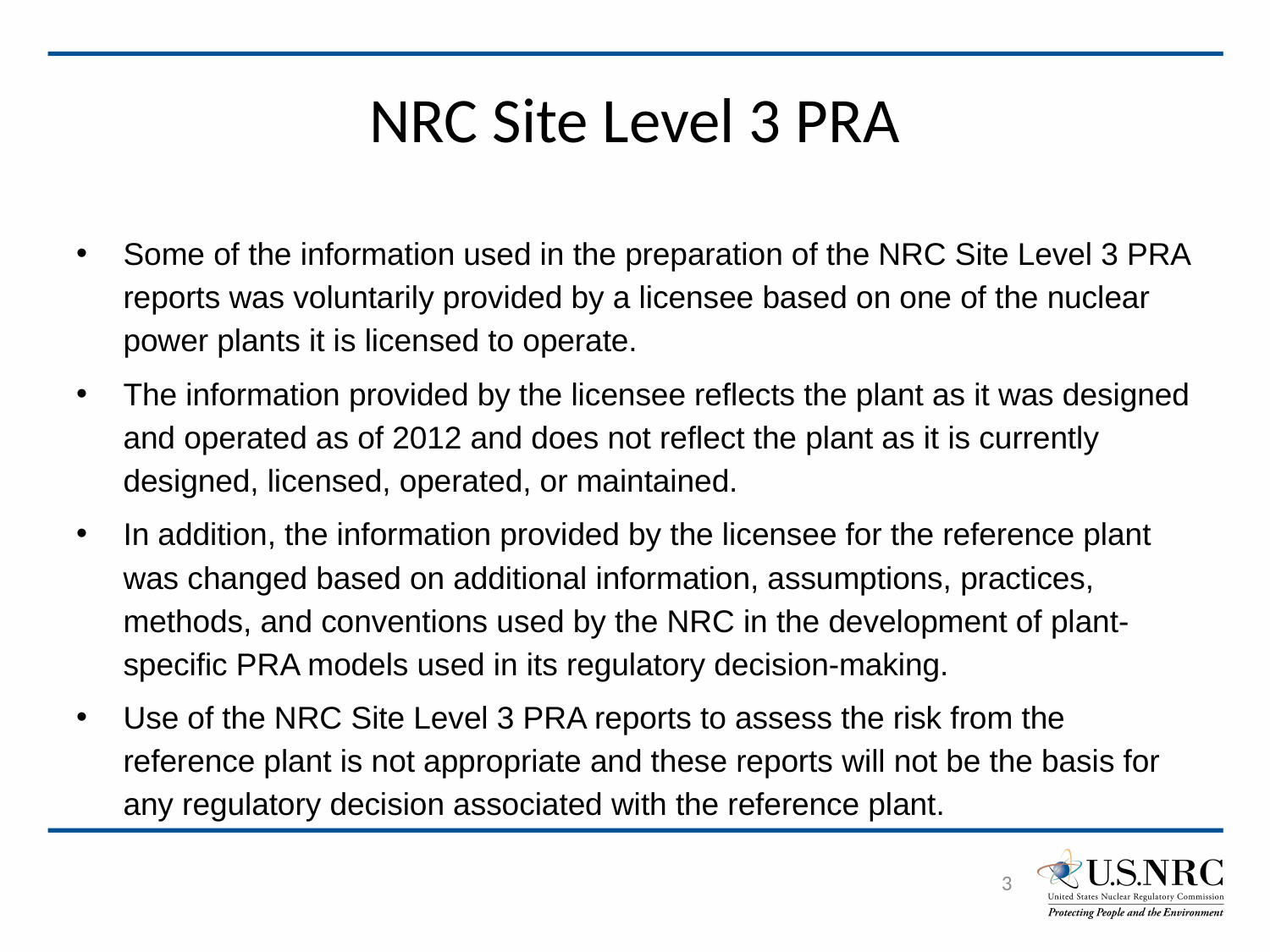

# NRC Site Level 3 PRA
Some of the information used in the preparation of the NRC Site Level 3 PRA reports was voluntarily provided by a licensee based on one of the nuclear power plants it is licensed to operate.
The information provided by the licensee reflects the plant as it was designed and operated as of 2012 and does not reflect the plant as it is currently designed, licensed, operated, or maintained.
In addition, the information provided by the licensee for the reference plant was changed based on additional information, assumptions, practices, methods, and conventions used by the NRC in the development of plant-specific PRA models used in its regulatory decision-making.
Use of the NRC Site Level 3 PRA reports to assess the risk from the reference plant is not appropriate and these reports will not be the basis for any regulatory decision associated with the reference plant.

3